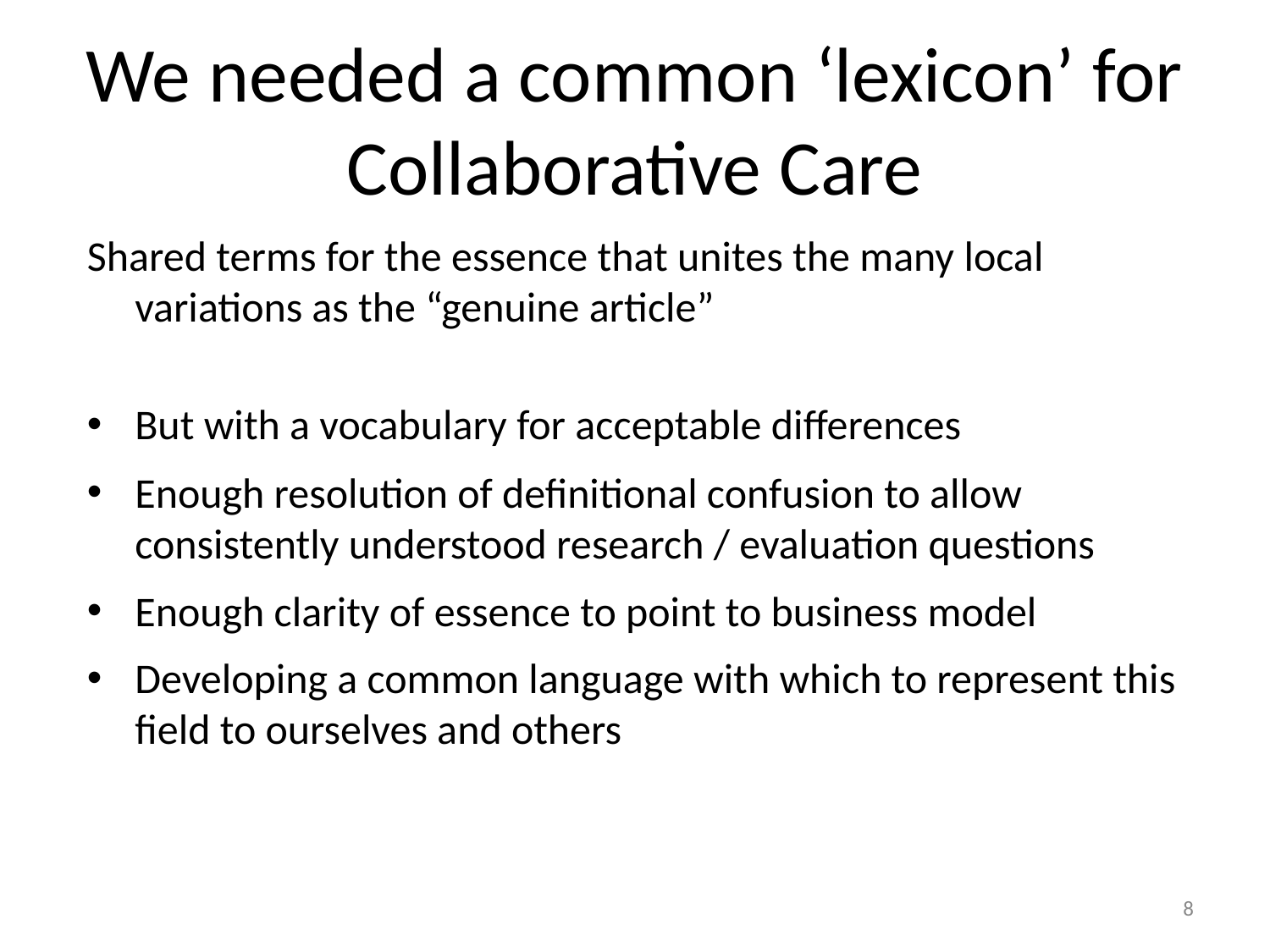

# We needed a common ‘lexicon’ for Collaborative Care
Shared terms for the essence that unites the many local variations as the “genuine article”

But with a vocabulary for acceptable differences
Enough resolution of definitional confusion to allow  consistently understood research / evaluation questions
Enough clarity of essence to point to business model
Developing a common language with which to represent this field to ourselves and others

8